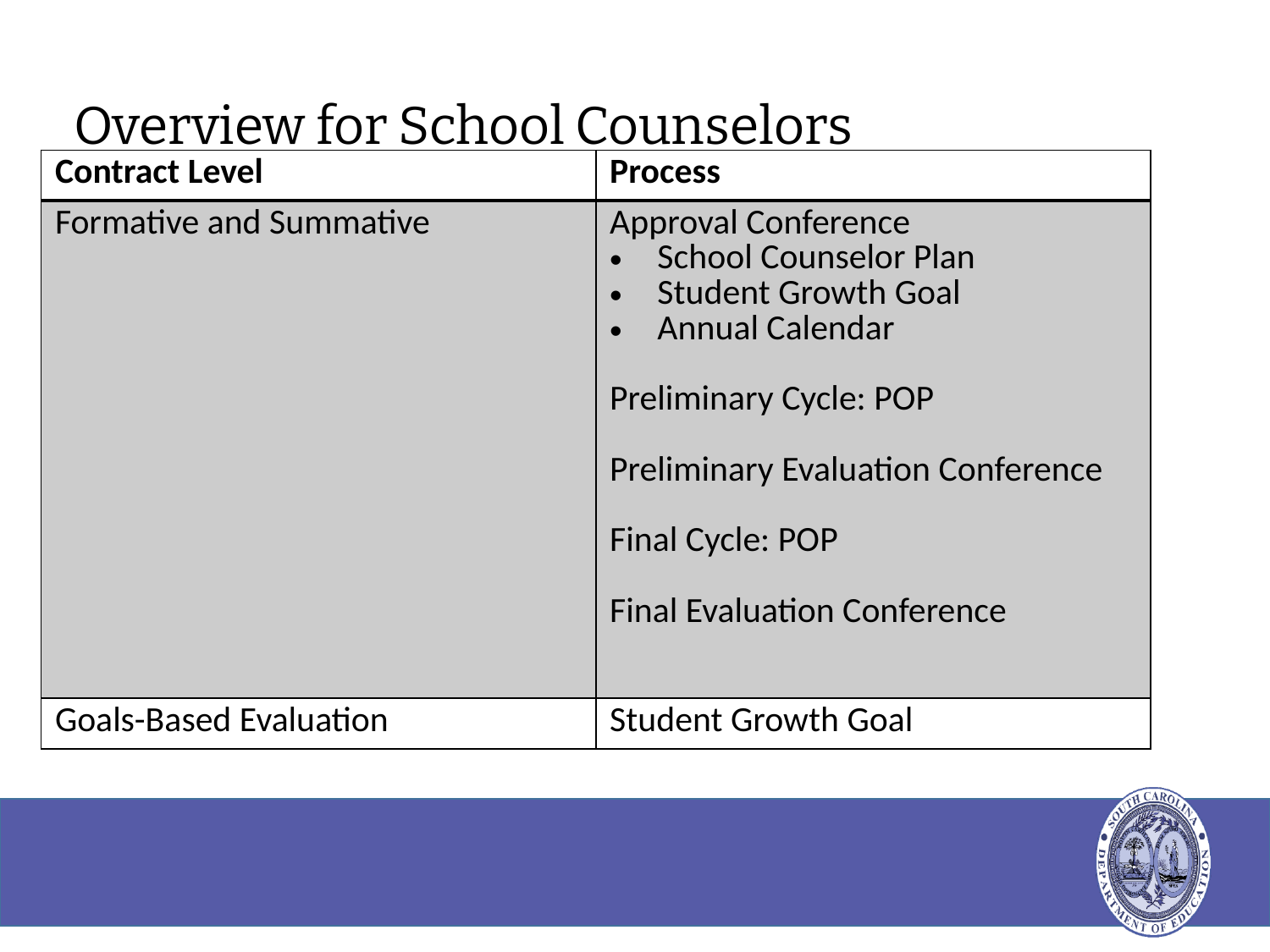

# Overview for School Counselors
| Contract Level | Process |
| --- | --- |
| Formative and Summative | Approval Conference School Counselor Plan Student Growth Goal Annual Calendar Preliminary Cycle: POP Preliminary Evaluation Conference Final Cycle: POP Final Evaluation Conference |
| Goals-Based Evaluation | Student Growth Goal |